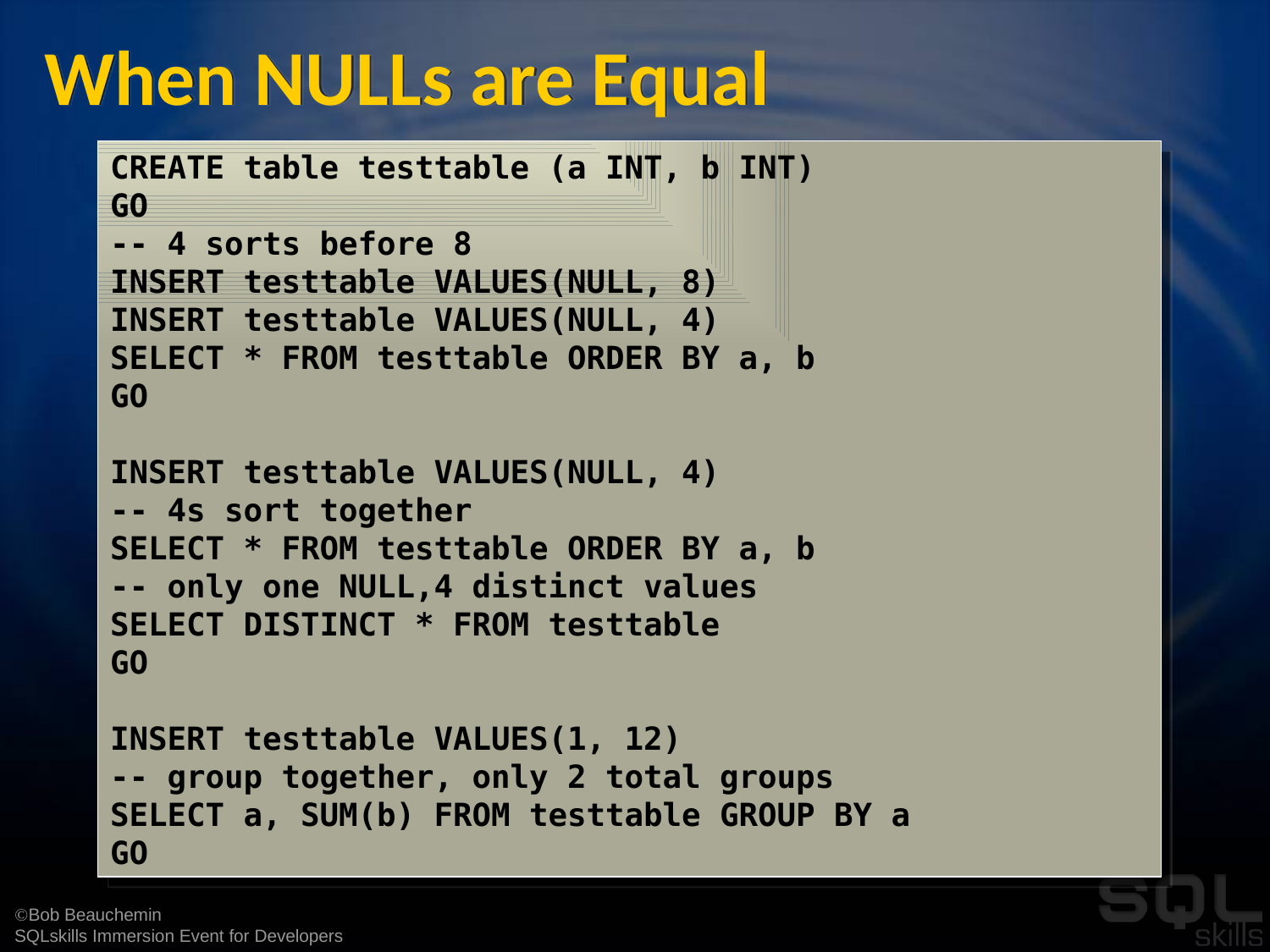

# When NULLs are Equal
CREATE table testtable (a INT, b INT)
GO
-- 4 sorts before 8
INSERT testtable VALUES(NULL, 8)
INSERT testtable VALUES(NULL, 4)
SELECT * FROM testtable ORDER BY a, b
GO

INSERT testtable VALUES(NULL, 4)
-- 4s sort together
SELECT * FROM testtable ORDER BY a, b
-- only one NULL,4 distinct values
SELECT DISTINCT * FROM testtable
GO

INSERT testtable VALUES(1, 12)
-- group together, only 2 total groups
SELECT a, SUM(b) FROM testtable GROUP BY a
GO